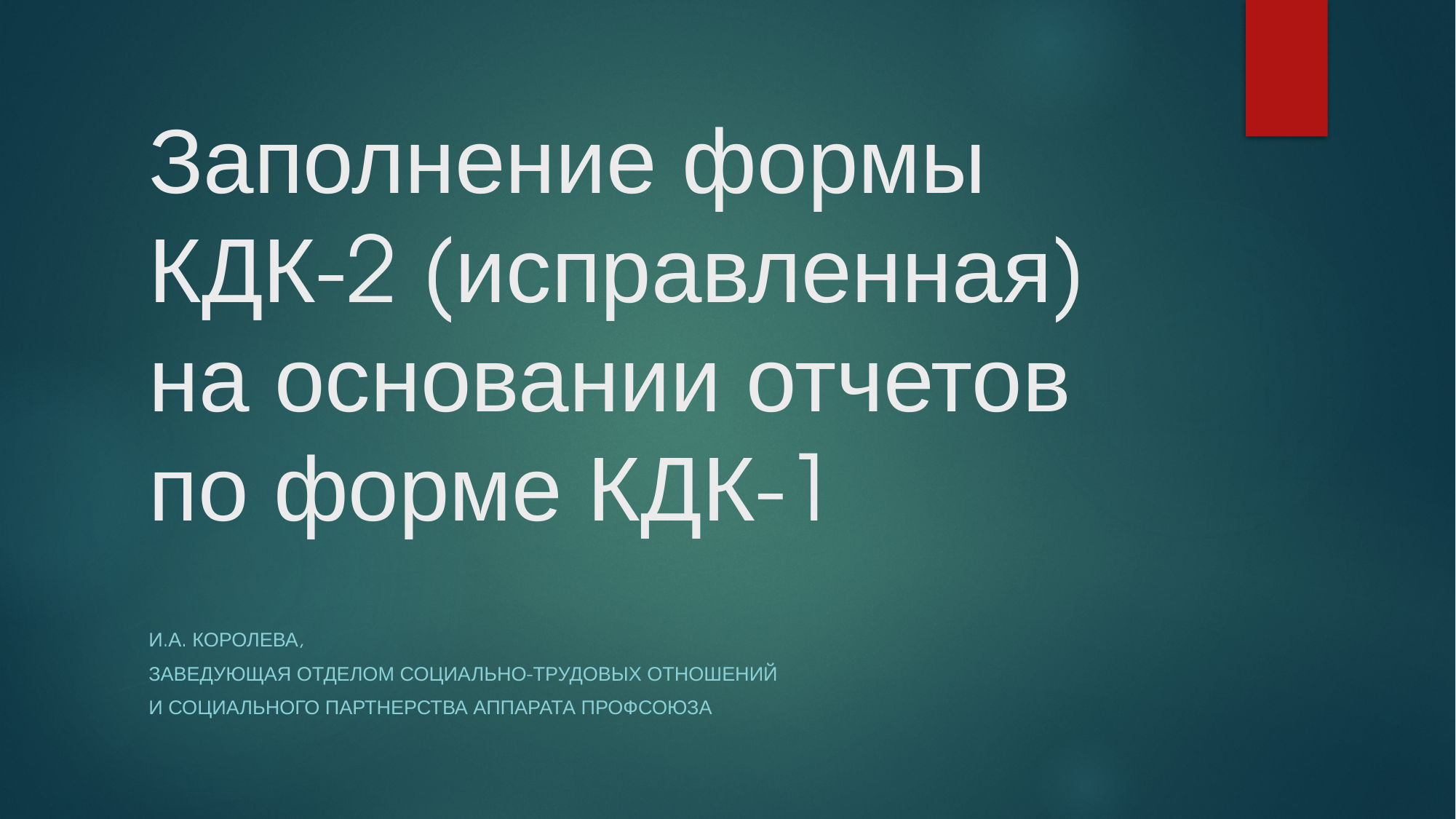

# Заполнение формы КДК-2 (исправленная) на основании отчетов по форме КДК-1
И.А. Королева,
Заведующая отделом социально-трудовых отношений
И социального партнерства аппарата Профсоюза